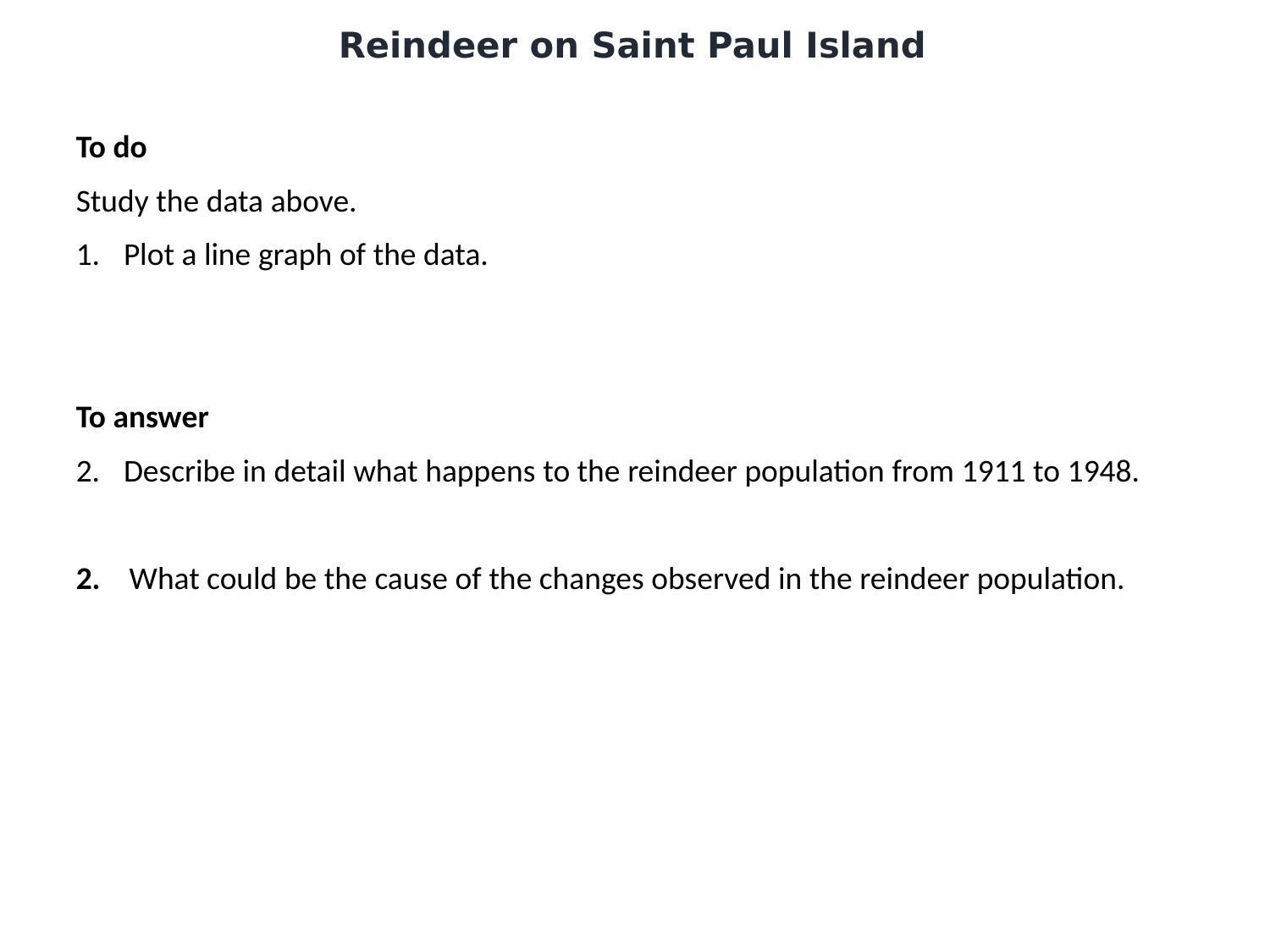

Reindeer on Saint Paul Island
To do
Study the data above.
Plot a line graph of the data.

To answer
Describe in detail what happens to the reindeer population from 1911 to 1948.

2.    What could be the cause of the changes observed in the reindeer population.